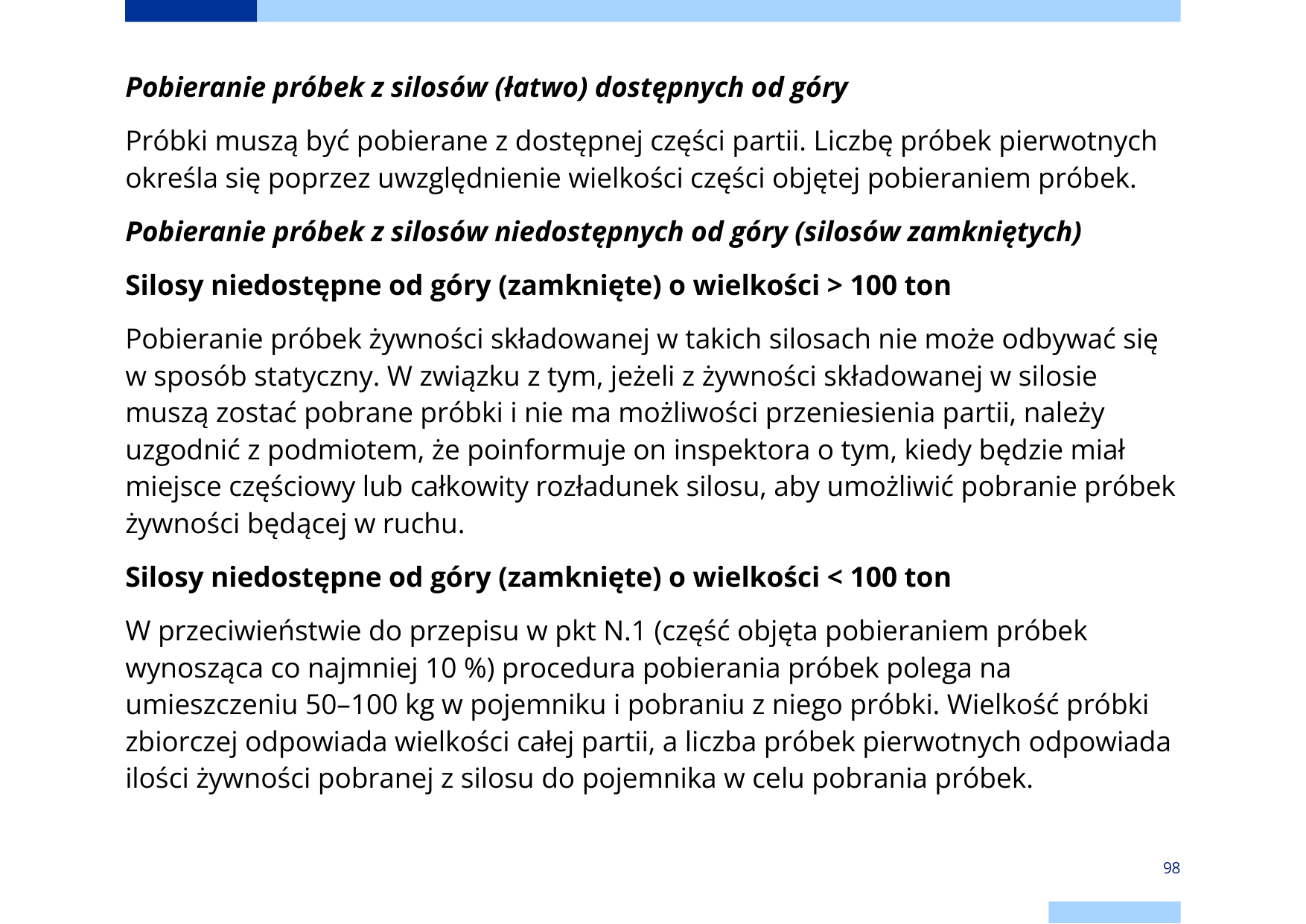

Pobieranie próbek z silosów (łatwo) dostępnych od góry
Próbki muszą być pobierane z dostępnej części partii. Liczbę próbek pierwotnych określa się poprzez uwzględnienie wielkości części objętej pobieraniem próbek.
Pobieranie próbek z silosów niedostępnych od góry (silosów zamkniętych)
Silosy niedostępne od góry (zamknięte) o wielkości > 100 ton
Pobieranie próbek żywności składowanej w takich silosach nie może odbywać się w sposób statyczny. W związku z tym, jeżeli z żywności składowanej w silosie muszą zostać pobrane próbki i nie ma możliwości przeniesienia partii, należy uzgodnić z podmiotem, że poinformuje on inspektora o tym, kiedy będzie miał miejsce częściowy lub całkowity rozładunek silosu, aby umożliwić pobranie próbek żywności będącej w ruchu.
Silosy niedostępne od góry (zamknięte) o wielkości < 100 ton
W przeciwieństwie do przepisu w pkt N.1 (część objęta pobieraniem próbek wynosząca co najmniej 10 %) procedura pobierania próbek polega na umieszczeniu 50–100 kg w pojemniku i pobraniu z niego próbki. Wielkość próbki zbiorczej odpowiada wielkości całej partii, a liczba próbek pierwotnych odpowiada ilości żywności pobranej z silosu do pojemnika w celu pobrania próbek.

98